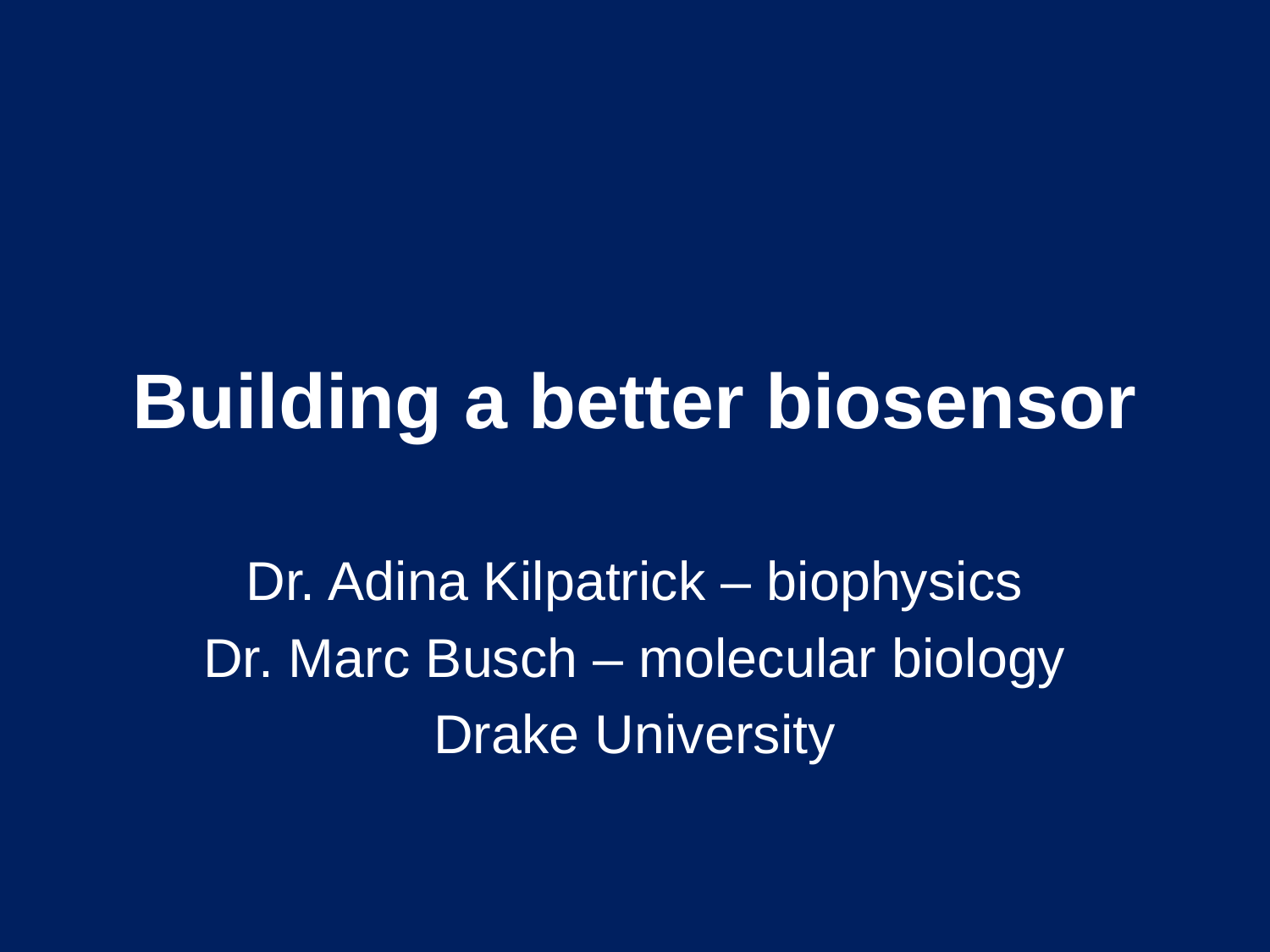

# Building a better biosensor
Dr. Adina Kilpatrick – biophysics
Dr. Marc Busch – molecular biology
Drake University